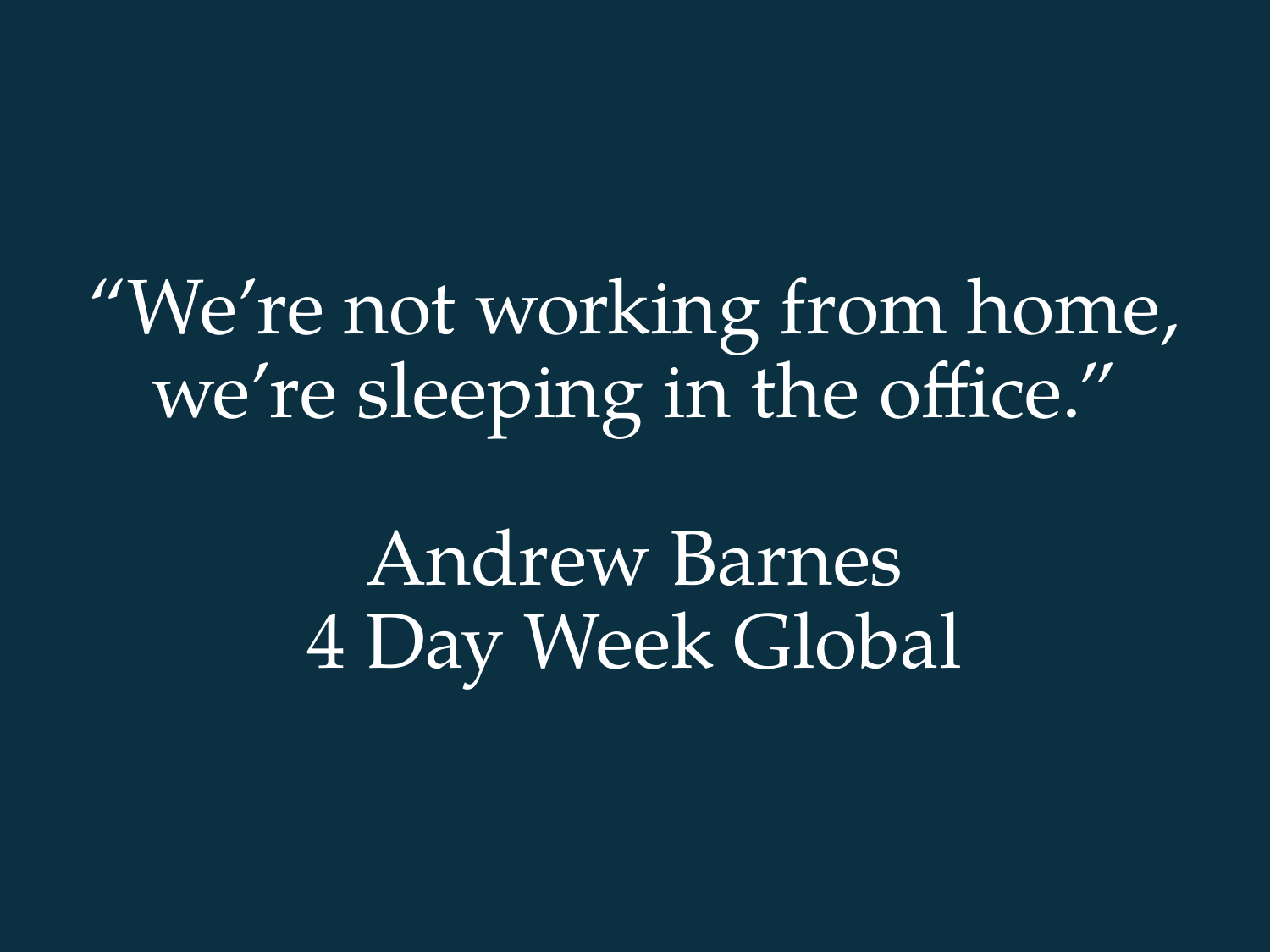

# “We’re not working from home, we’re sleeping in the office.” Andrew Barnes 4 Day Week Global